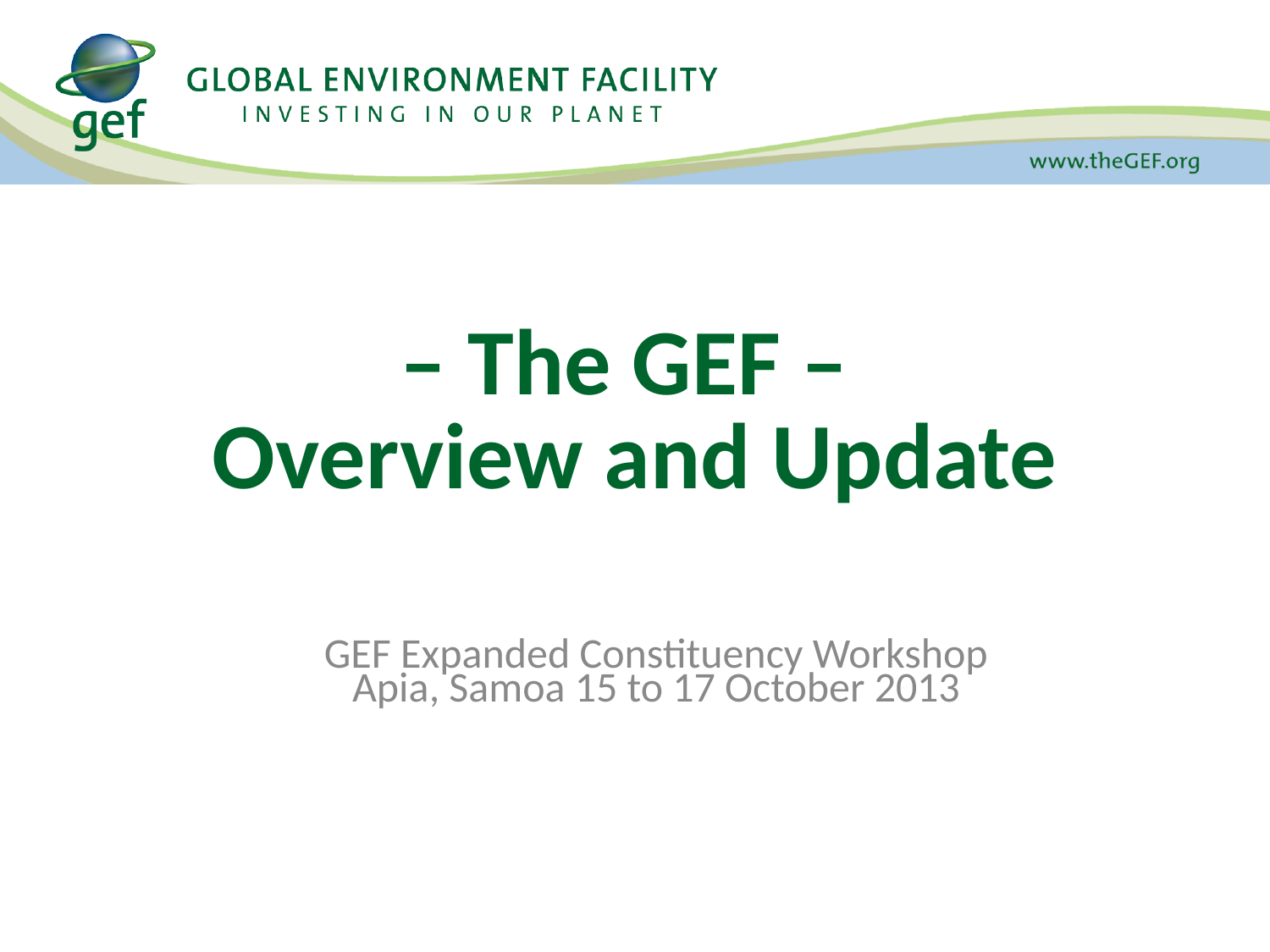

# – The GEF – Overview and Update
GEF Expanded Constituency Workshop
Apia, Samoa 15 to 17 October 2013